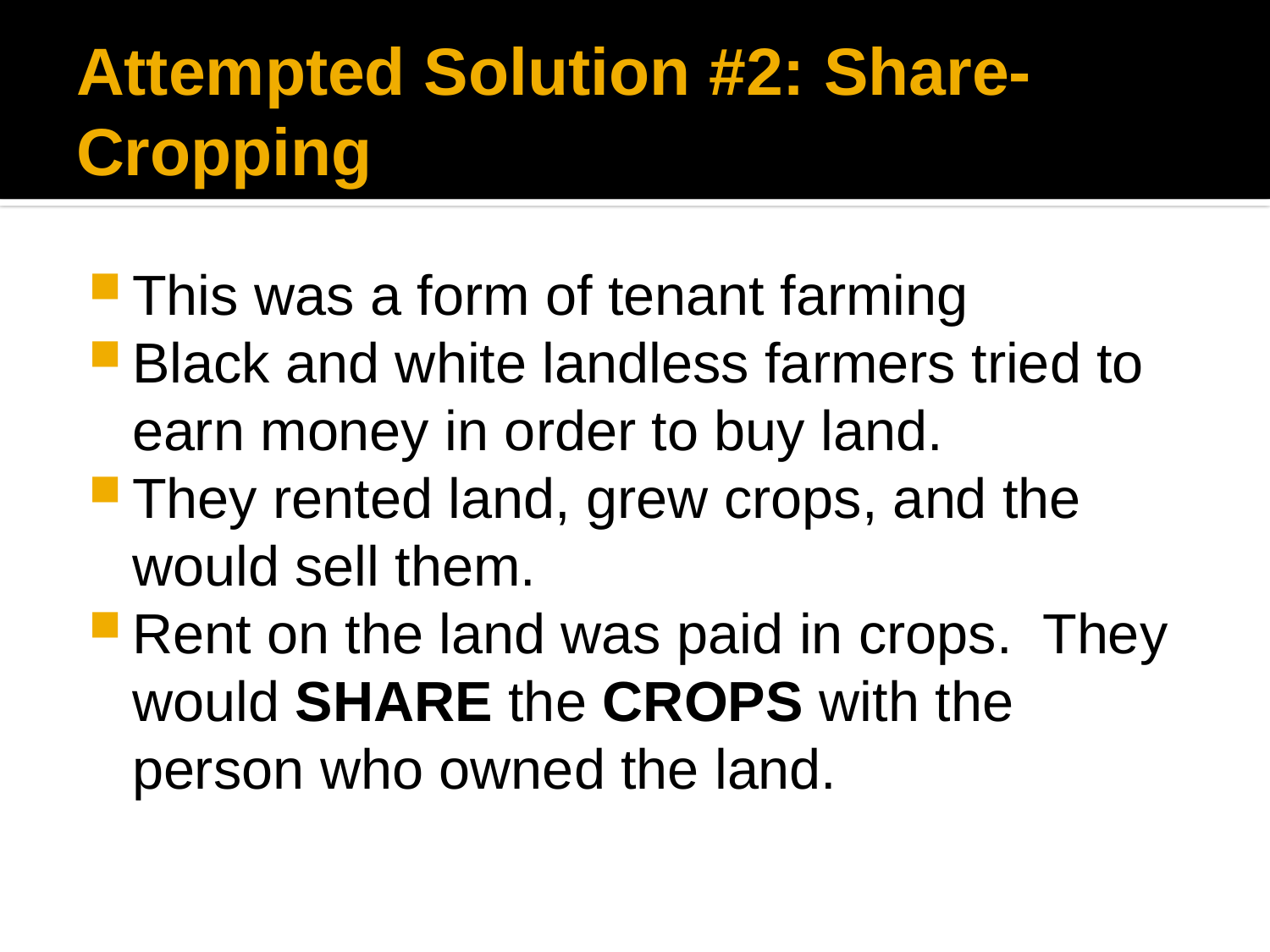

# Attempted Solution #2: Share-Cropping
This was a form of tenant farming
Black and white landless farmers tried to earn money in order to buy land.
They rented land, grew crops, and the would sell them.
Rent on the land was paid in crops.  They would SHARE the CROPS with the person who owned the land.